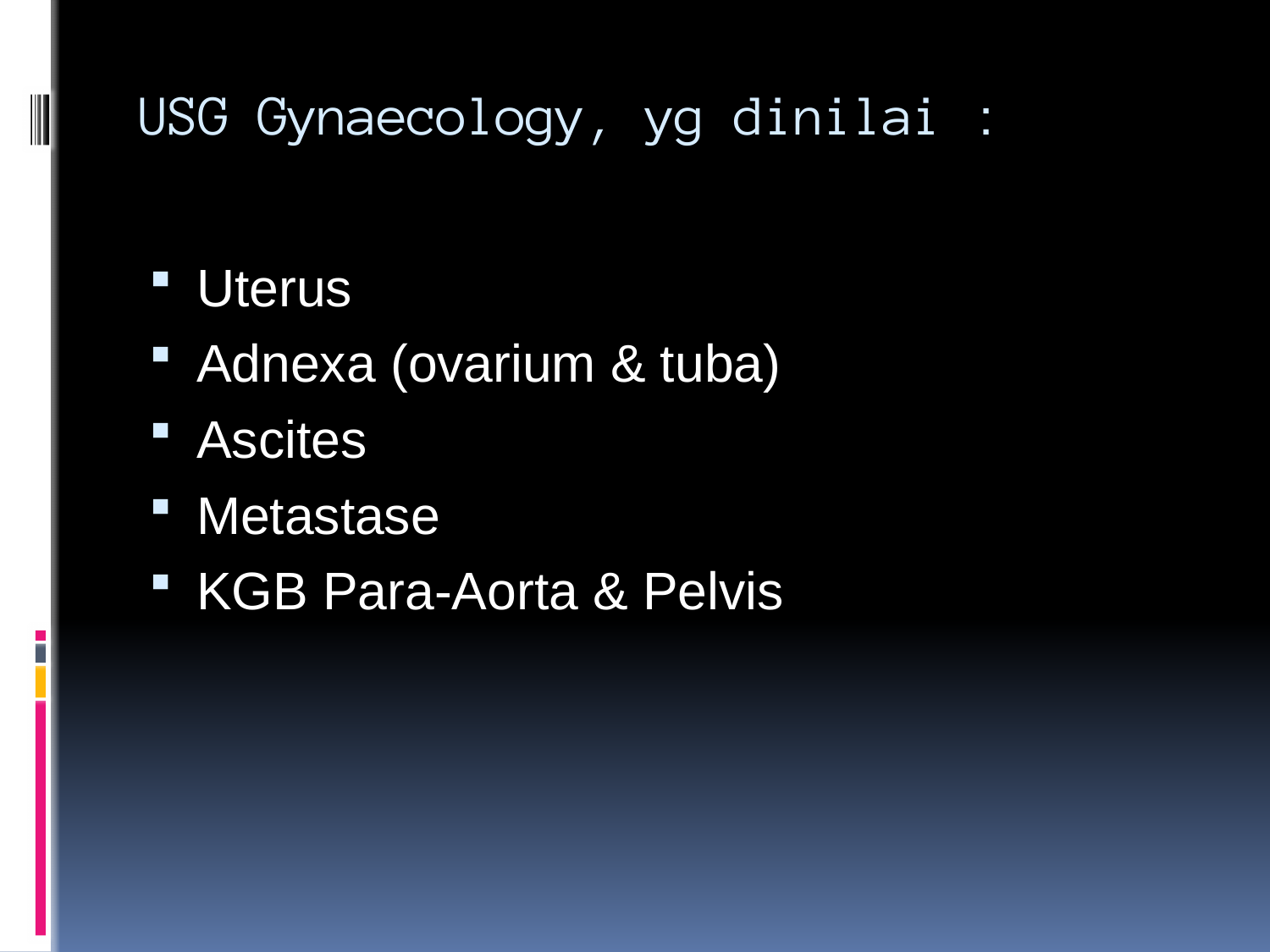

# USG Gynaecology, yg dinilai :
Uterus
Adnexa (ovarium & tuba)
Ascites
Metastase
KGB Para-Aorta & Pelvis